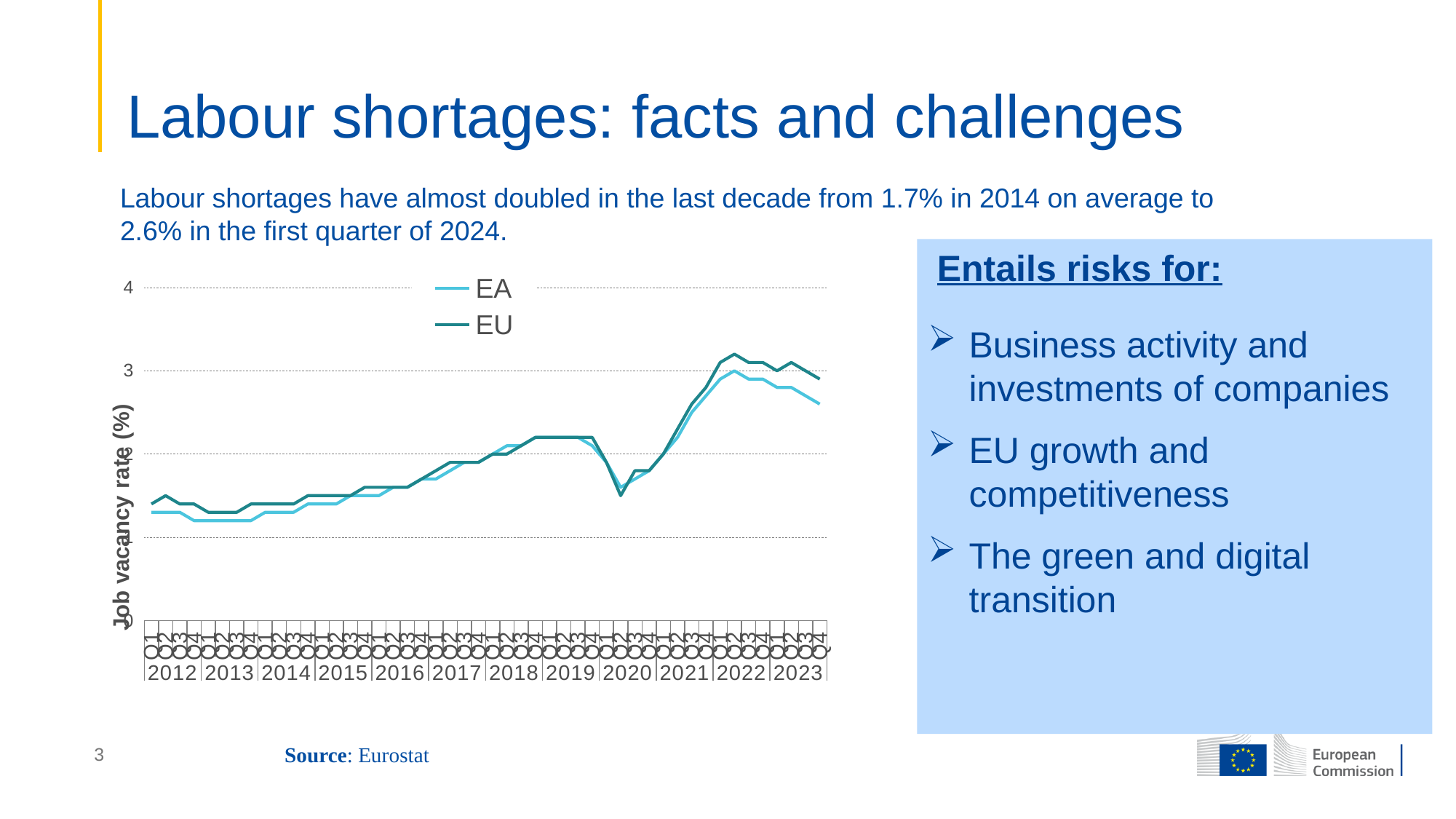

# Labour shortages: facts and challenges
Labour shortages have almost doubled in the last decade from 1.7% in 2014 on average to 2.6% in the first quarter of 2024.

Entails risks for:

Business activity and investments of companies
EU growth and competitiveness
The green and digital transition

### Chart

| Category | EA | EU |
|---|---|---|
| Q1 | 1.3 | 1.4 |
| Q2 | 1.3 | 1.5 |
| Q3 | 1.3 | 1.4 |
| Q4 | 1.2 | 1.4 |
| Q1 | 1.2 | 1.3 |
| Q2 | 1.2 | 1.3 |
| Q3 | 1.2 | 1.3 |
| Q4 | 1.2 | 1.4 |
| Q1 | 1.3 | 1.4 |
| Q2 | 1.3 | 1.4 |
| Q3 | 1.3 | 1.4 |
| Q4 | 1.4 | 1.5 |
| Q1 | 1.4 | 1.5 |
| Q2 | 1.4 | 1.5 |
| Q3 | 1.5 | 1.5 |
| Q4 | 1.5 | 1.6 |
| Q1 | 1.5 | 1.6 |
| Q2 | 1.6 | 1.6 |
| Q3 | 1.6 | 1.6 |
| Q4 | 1.7 | 1.7 |
| Q1 | 1.7 | 1.8 |
| Q2 | 1.8 | 1.9 |
| Q3 | 1.9 | 1.9 |
| Q4 | 1.9 | 1.9 |
| Q1 | 2.0 | 2.0 |
| Q2 | 2.1 | 2.0 |
| Q3 | 2.1 | 2.1 |
| Q4 | 2.2 | 2.2 |
| Q1 | 2.2 | 2.2 |
| Q2 | 2.2 | 2.2 |
| Q3 | 2.2 | 2.2 |
| Q4 | 2.1 | 2.2 |
| Q1 | 1.9 | 1.9 |
| Q2 | 1.6 | 1.5 |
| Q3 | 1.7 | 1.8 |
| Q4 | 1.8 | 1.8 |
| Q1 | 2.0 | 2.0 |
| Q2 | 2.2 | 2.3 |
| Q3 | 2.5 | 2.6 |
| Q4 | 2.7 | 2.8 |
| Q1 | 2.9 | 3.1 |
| Q2 | 3.0 | 3.2 |
| Q3 | 2.9 | 3.1 |
| Q4 | 2.9 | 3.1 |
| Q1 | 2.8 | 3.0 |
| Q2 | 2.8 | 3.1 |
| Q3 | 2.7 | 3.0 |
| Q4 | 2.6 | 2.9 |
3
Source: Eurostat